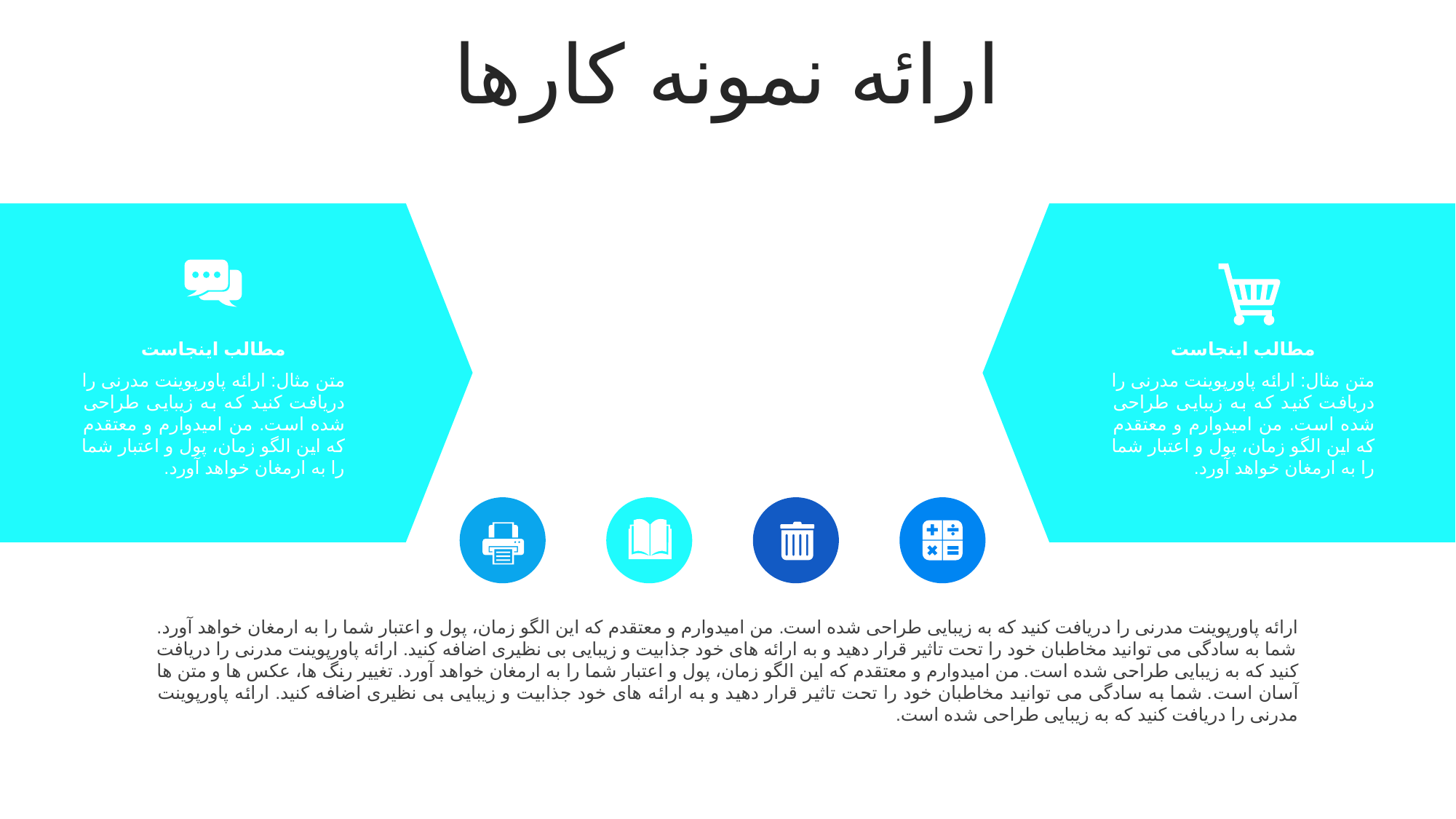

ارائه نمونه کارها

مطالب اینجاست
متن مثال: ارائه پاورپوینت مدرنی را دریافت کنید که به زیبایی طراحی شده است. من امیدوارم و معتقدم که این الگو زمان، پول و اعتبار شما را به ارمغان خواهد آورد.
مطالب اینجاست
متن مثال: ارائه پاورپوینت مدرنی را دریافت کنید که به زیبایی طراحی شده است. من امیدوارم و معتقدم که این الگو زمان، پول و اعتبار شما را به ارمغان خواهد آورد.

ارائه پاورپوینت مدرنی را دریافت کنید که به زیبایی طراحی شده است. من امیدوارم و معتقدم که این الگو زمان، پول و اعتبار شما را به ارمغان خواهد آورد. شما به سادگی می توانید مخاطبان خود را تحت تاثیر قرار دهید و به ارائه های خود جذابیت و زیبایی بی نظیری اضافه کنید. ارائه پاورپوینت مدرنی را دریافت کنید که به زیبایی طراحی شده است. من امیدوارم و معتقدم که این الگو زمان، پول و اعتبار شما را به ارمغان خواهد آورد. تغییر رنگ ها، عکس ها و متن ها آسان است. شما به سادگی می توانید مخاطبان خود را تحت تاثیر قرار دهید و به ارائه های خود جذابیت و زیبایی بی نظیری اضافه کنید. ارائه پاورپوینت مدرنی را دریافت کنید که به زیبایی طراحی شده است.